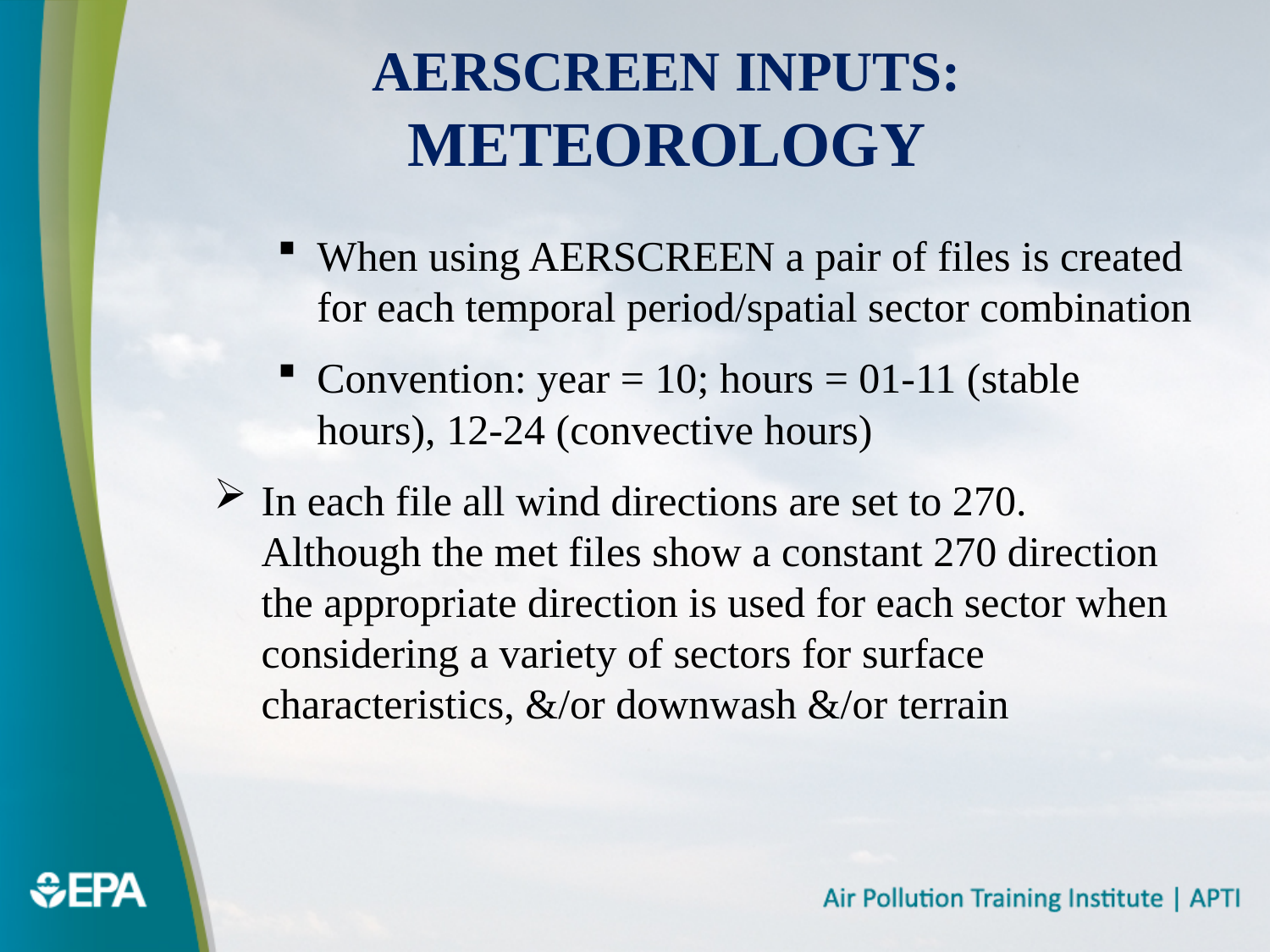

# AERSCREEN Inputs: Meteorology
When using AERSCREEN a pair of files is created for each temporal period/spatial sector combination
Convention: year = 10; hours = 01-11 (stable hours), 12-24 (convective hours)
In each file all wind directions are set to 270. Although the met files show a constant 270 direction the appropriate direction is used for each sector when considering a variety of sectors for surface characteristics, &/or downwash &/or terrain